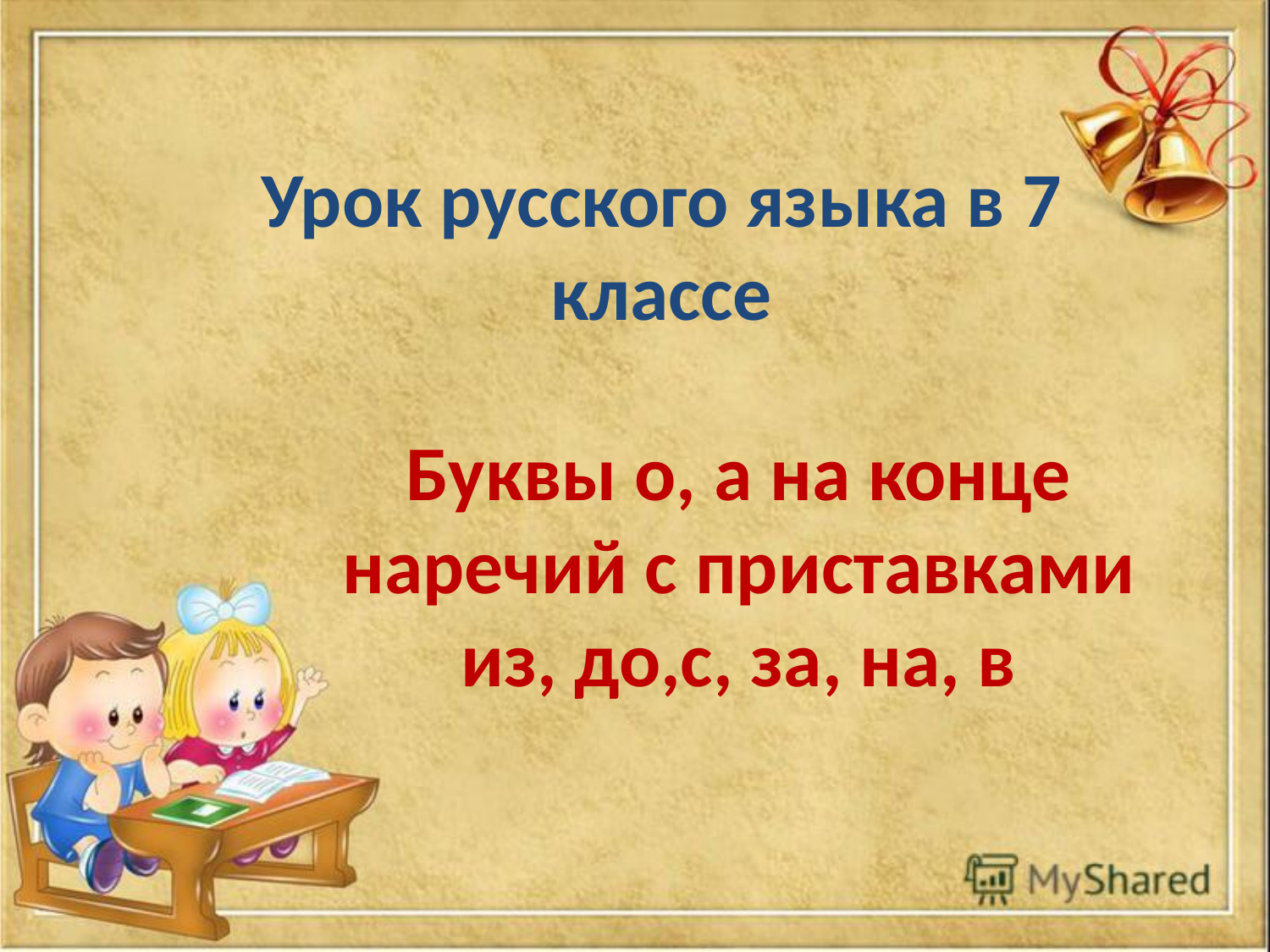

# Урок русского языка в 7 классе
Буквы о, а на конце наречий с приставками из, до,с, за, на, в